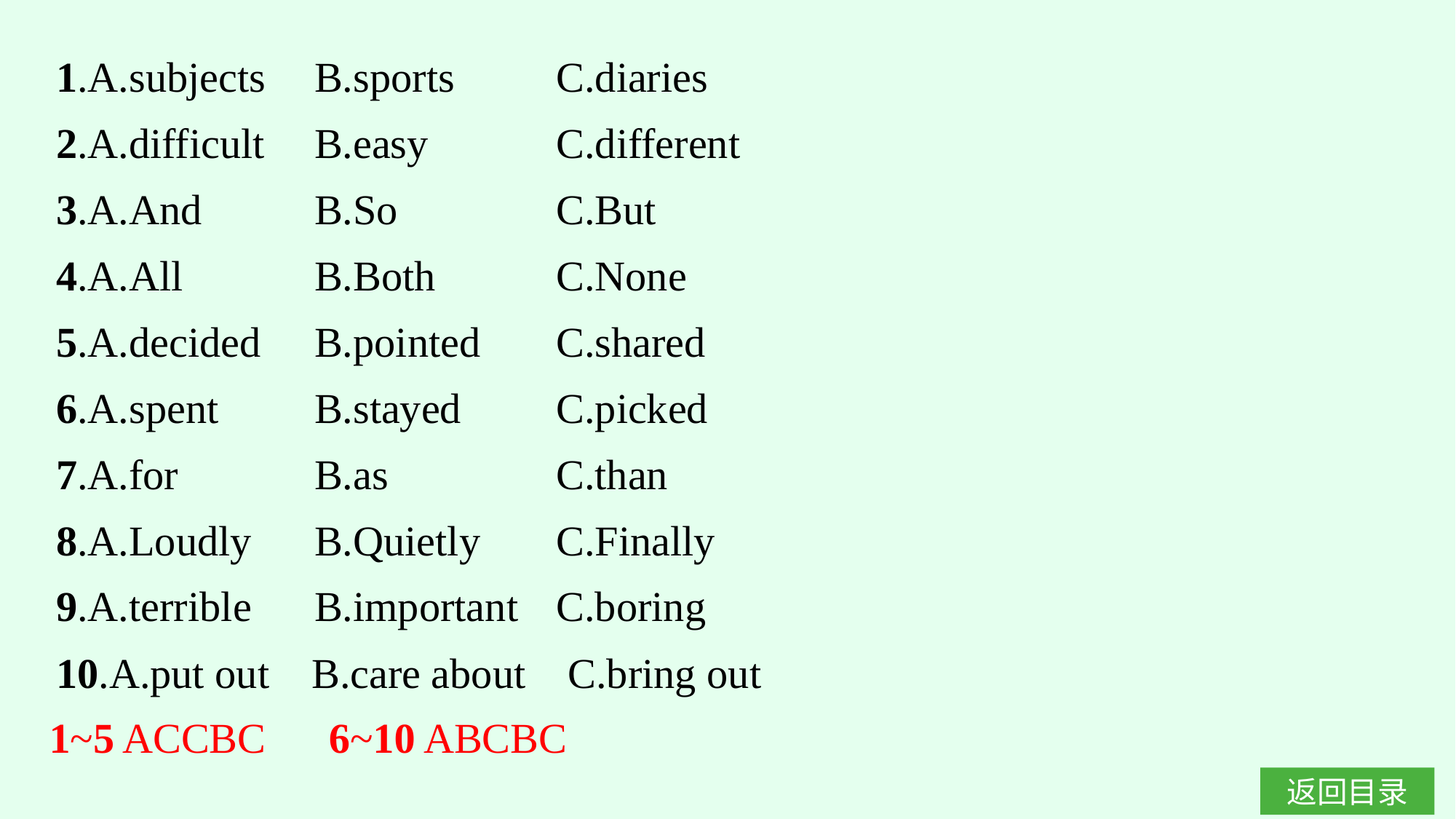

1.A.subjects	B.sports	C.diaries
2.A.difficult	B.easy		C.different
3.A.And	B.So		C.But
4.A.All		B.Both	C.None
5.A.decided	B.pointed	C.shared
6.A.spent	B.stayed	C.picked
7.A.for		B.as		C.than
8.A.Loudly	B.Quietly	C.Finally
9.A.terrible	B.important	C.boring
10.A.put out    B.care about    C.bring out
1~5 ACCBC　6~10 ABCBC